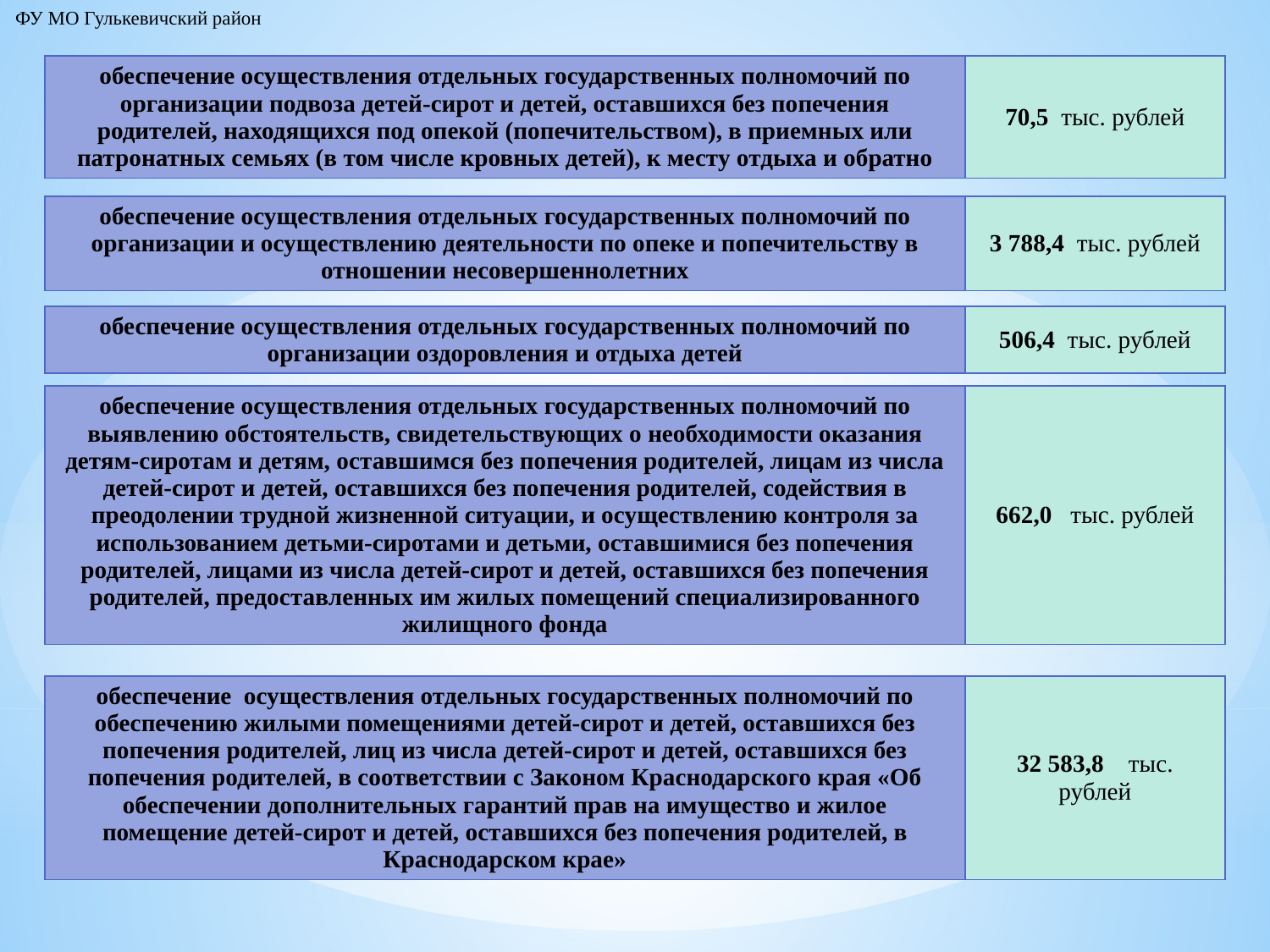

ФУ МО Гулькевичский район
| обеспечение осуществления отдельных государственных полномочий по организации подвоза детей-сирот и детей, оставшихся без попечения родителей, находящихся под опекой (попечительством), в приемных или патронатных семьях (в том числе кровных детей), к месту отдыха и обратно | 70,5 тыс. рублей |
| --- | --- |
| обеспечение осуществления отдельных государственных полномочий по организации и осуществлению деятельности по опеке и попечительству в отношении несовершеннолетних | 3 788,4 тыс. рублей |
| --- | --- |
| обеспечение осуществления отдельных государственных полномочий по организации оздоровления и отдыха детей | 506,4 тыс. рублей |
| --- | --- |
| обеспечение осуществления отдельных государственных полномочий по выявлению обстоятельств, свидетельствующих о необходимости оказания детям-сиротам и детям, оставшимся без попечения родителей, лицам из числа детей-сирот и детей, оставшихся без попечения родителей, содействия в преодолении трудной жизненной ситуации, и осуществлению контроля за использованием детьми-сиротами и детьми, оставшимися без попечения родителей, лицами из числа детей-сирот и детей, оставшихся без попечения родителей, предоставленных им жилых помещений специализированного жилищного фонда | 662,0 тыс. рублей |
| --- | --- |
| обеспечение осуществления отдельных государственных полномочий по обеспечению жилыми помещениями детей-сирот и детей, оставшихся без попечения родителей, лиц из числа детей-сирот и детей, оставшихся без попечения родителей, в соответствии с Законом Краснодарского края «Об обеспечении дополнительных гарантий прав на имущество и жилое помещение детей-сирот и детей, оставшихся без попечения родителей, в Краснодарском крае» | 32 583,8 тыс. рублей |
| --- | --- |